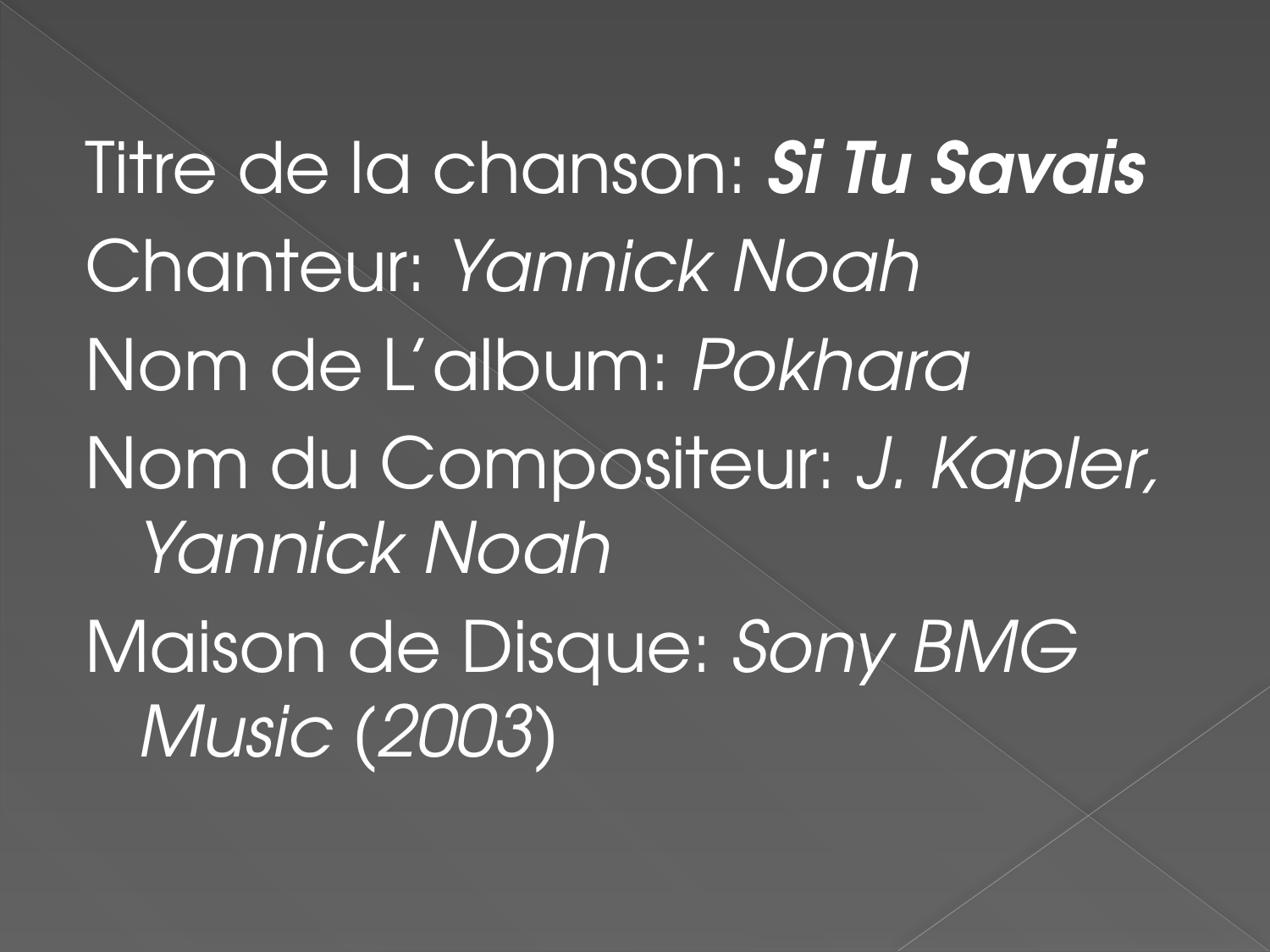

Titre de la chanson: Si Tu Savais
Chanteur: Yannick Noah
Nom de L’album: Pokhara
Nom du Compositeur: J. Kapler, Yannick Noah
Maison de Disque: Sony BMG Music (2003)